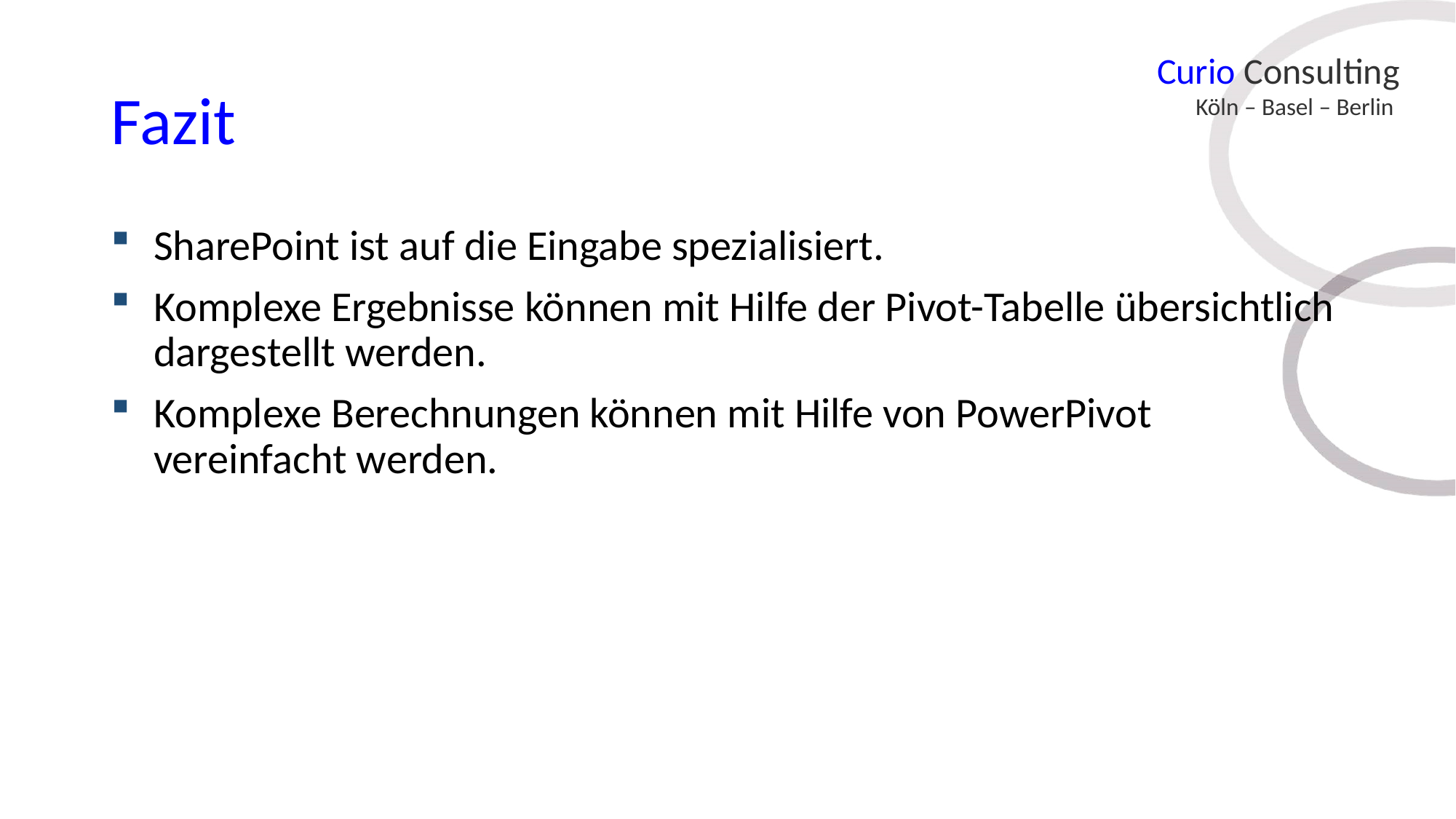

# Fazit
SharePoint ist auf die Eingabe spezialisiert.
Komplexe Ergebnisse können mit Hilfe der Pivot-Tabelle übersichtlich dargestellt werden.
Komplexe Berechnungen können mit Hilfe von PowerPivot vereinfacht werden.